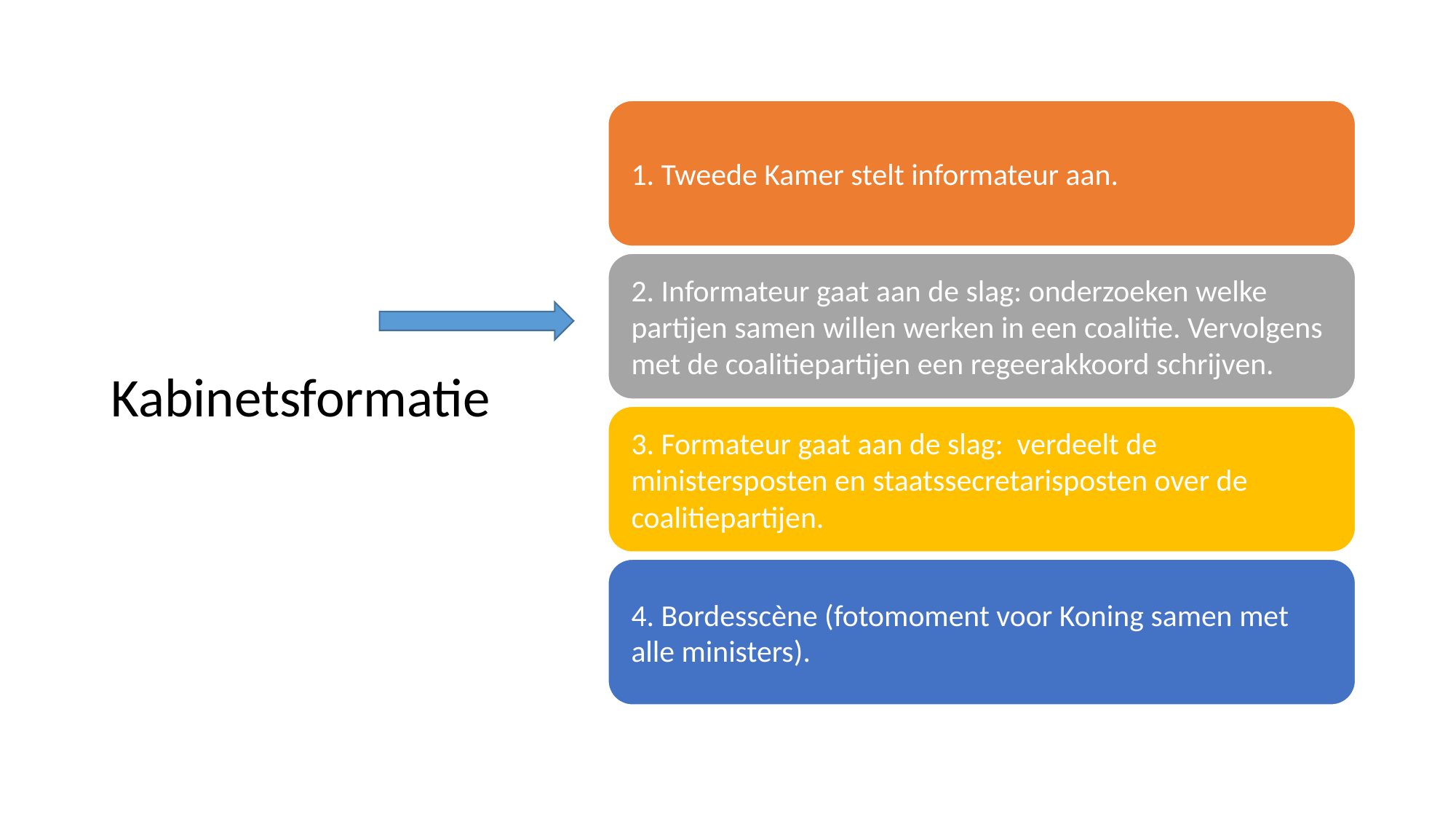

# Kabinetsformatie
1. Tweede Kamer stelt informateur aan.
2. Informateur gaat aan de slag: onderzoeken welke partijen samen willen werken in een coalitie. Vervolgens met de coalitiepartijen een regeerakkoord schrijven.
3. Formateur gaat aan de slag:  verdeelt de ministersposten en staatssecretarisposten over de coalitiepartijen.
4. Bordesscène (fotomoment voor Koning samen met alle ministers).